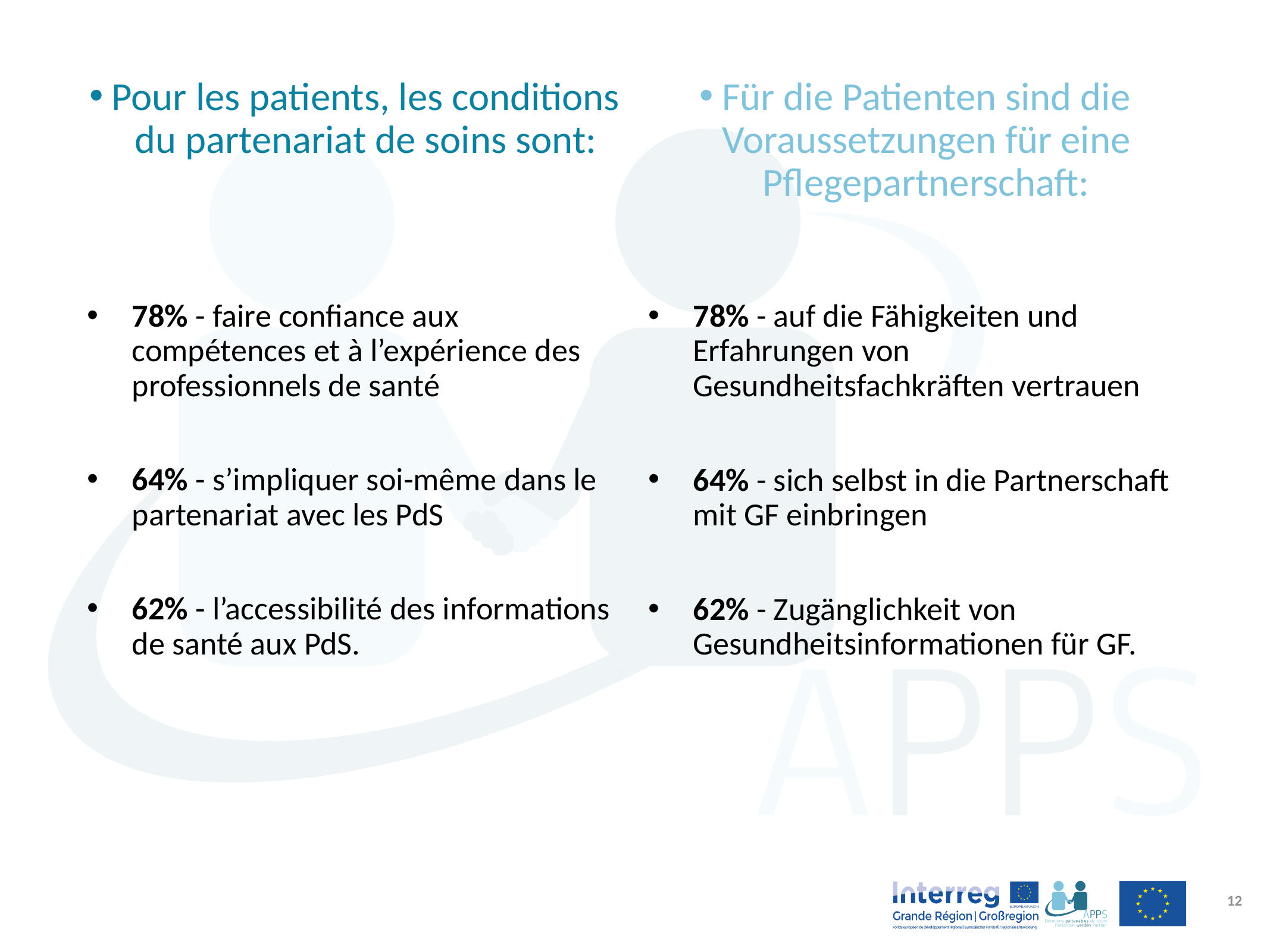

# Pour les patients, les conditions du partenariat de soins sont:
Für die Patienten sind die Voraussetzungen für eine Pflegepartnerschaft:
78% - faire confiance aux compétences et à l’expérience des professionnels de santé

64% - s’impliquer soi-même dans le partenariat avec les PdS

62% - l’accessibilité des informations de santé aux PdS.
78% - auf die Fähigkeiten und Erfahrungen von Gesundheitsfachkräften vertrauen

64% - sich selbst in die Partnerschaft mit GF einbringen

62% - Zugänglichkeit von Gesundheitsinformationen für GF.
12